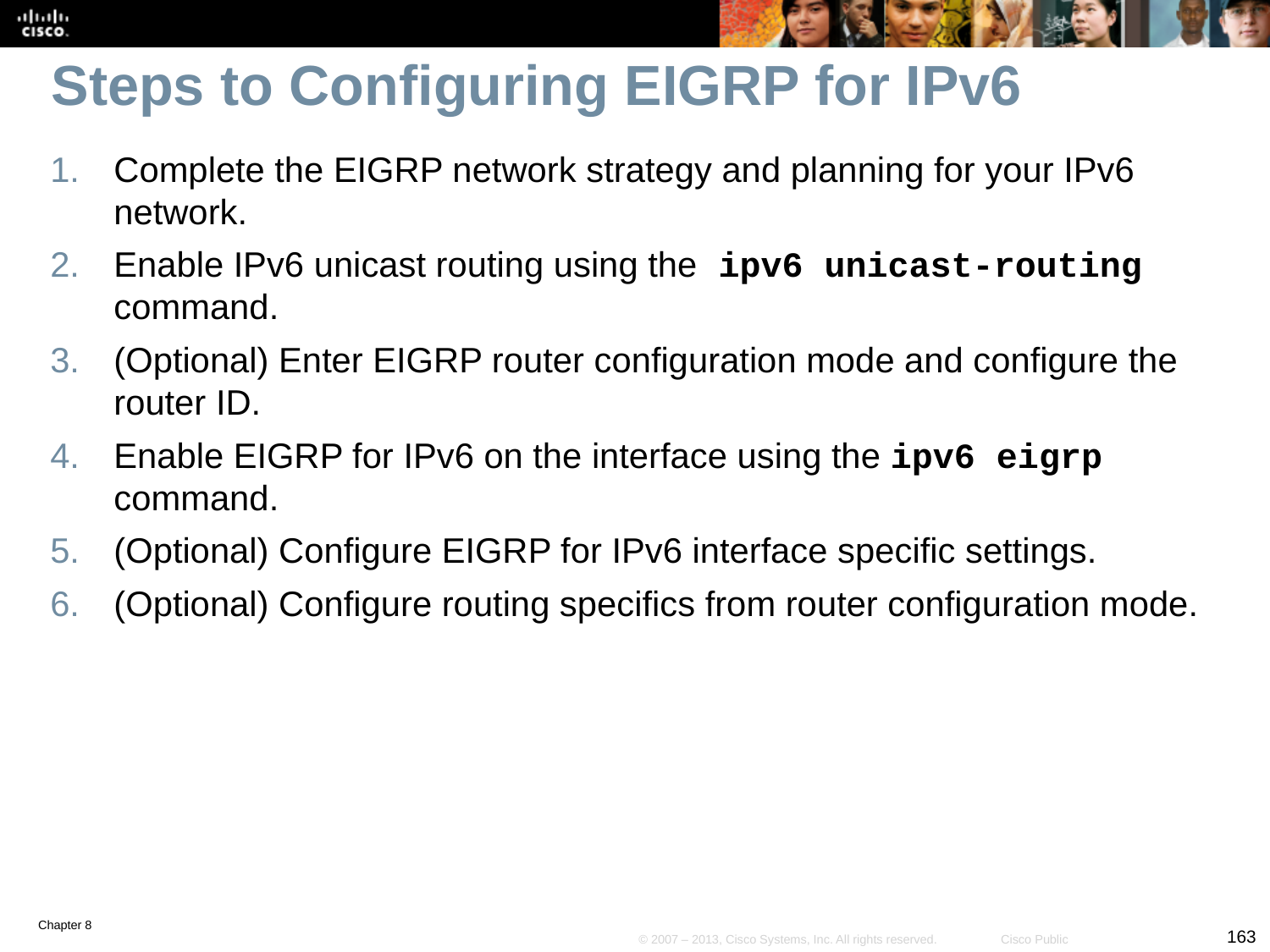

# Steps to Configuring EIGRP for IPv6
Complete the EIGRP network strategy and planning for your IPv6 network.
Enable IPv6 unicast routing using the ipv6 unicast-routing command.
(Optional) Enter EIGRP router configuration mode and configure the router ID.
Enable EIGRP for IPv6 on the interface using the ipv6 eigrp command.
(Optional) Configure EIGRP for IPv6 interface specific settings.
(Optional) Configure routing specifics from router configuration mode.